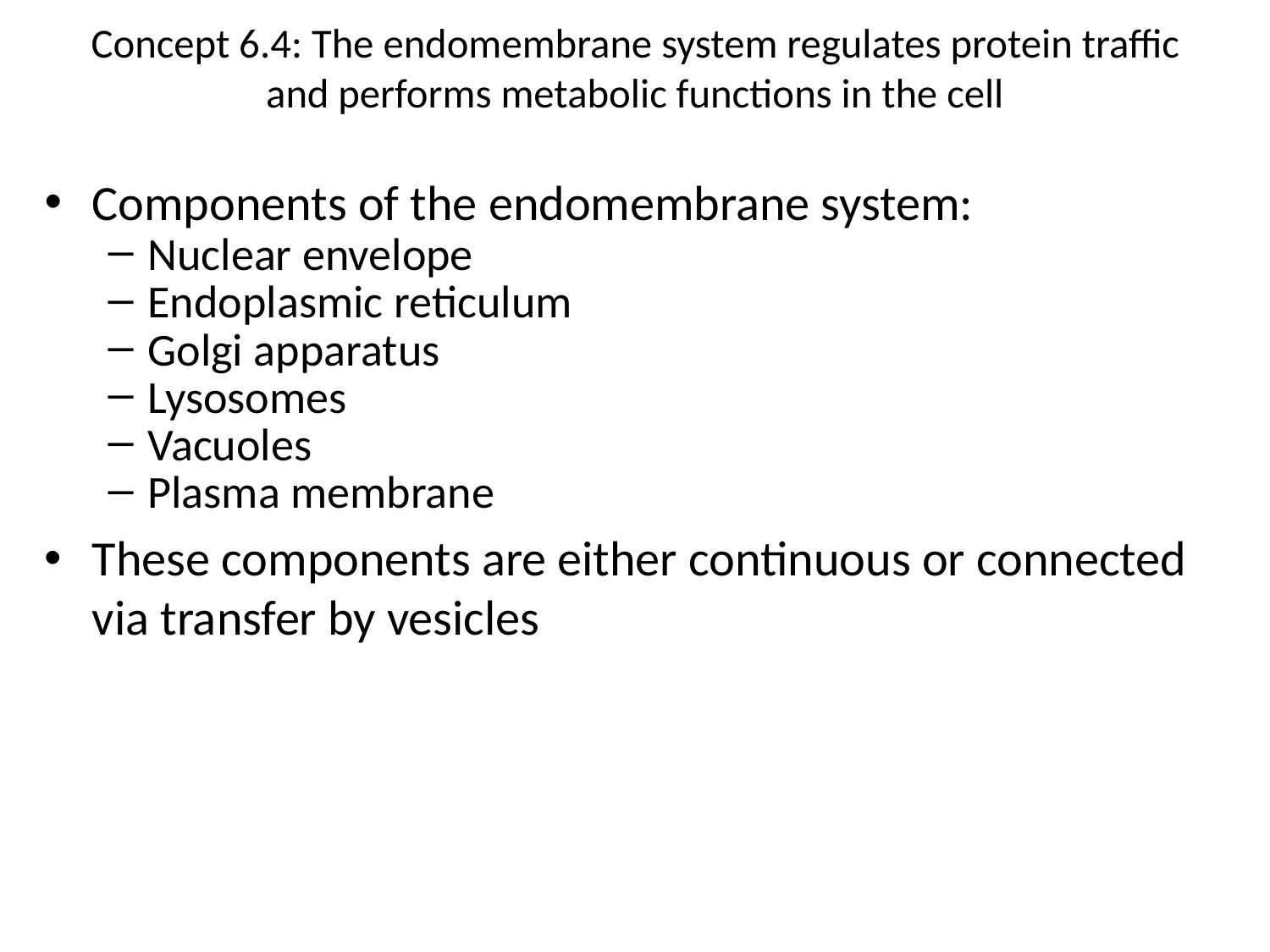

# Concept 6.4: The endomembrane system regulates protein traffic and performs metabolic functions in the cell
Components of the endomembrane system:
Nuclear envelope
Endoplasmic reticulum
Golgi apparatus
Lysosomes
Vacuoles
Plasma membrane
These components are either continuous or connected via transfer by vesicles